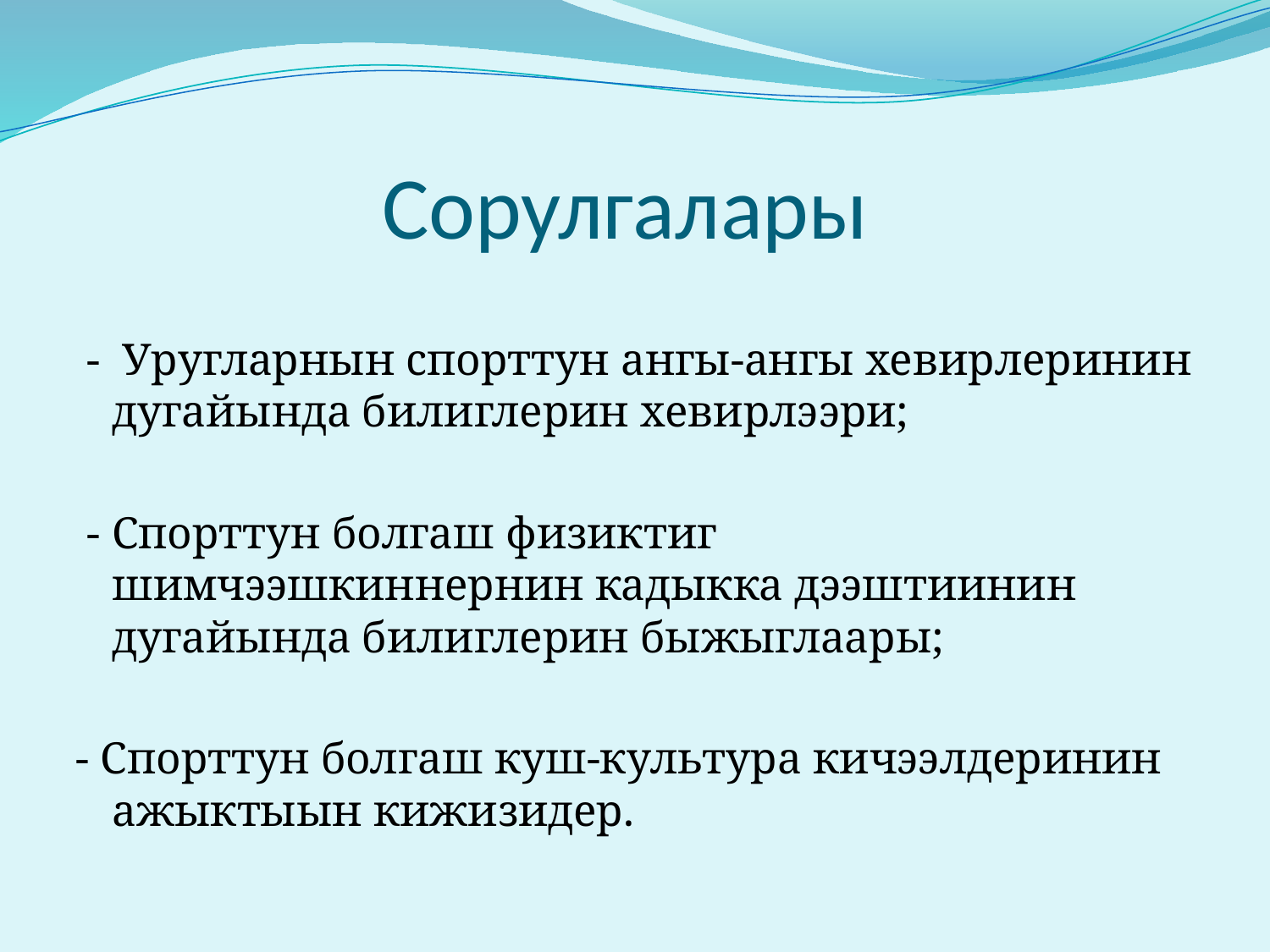

# Сорулгалары

 -  Уругларнын спорттун ангы-ангы хевирлеринин дугайында билиглерин хевирлээри;

 - Спорттун болгаш физиктиг шимчээшкиннернин кадыкка дээштиинин дугайында билиглерин быжыглаары;

- Спорттун болгаш куш-культура кичээлдеринин ажыктыын кижизидер.